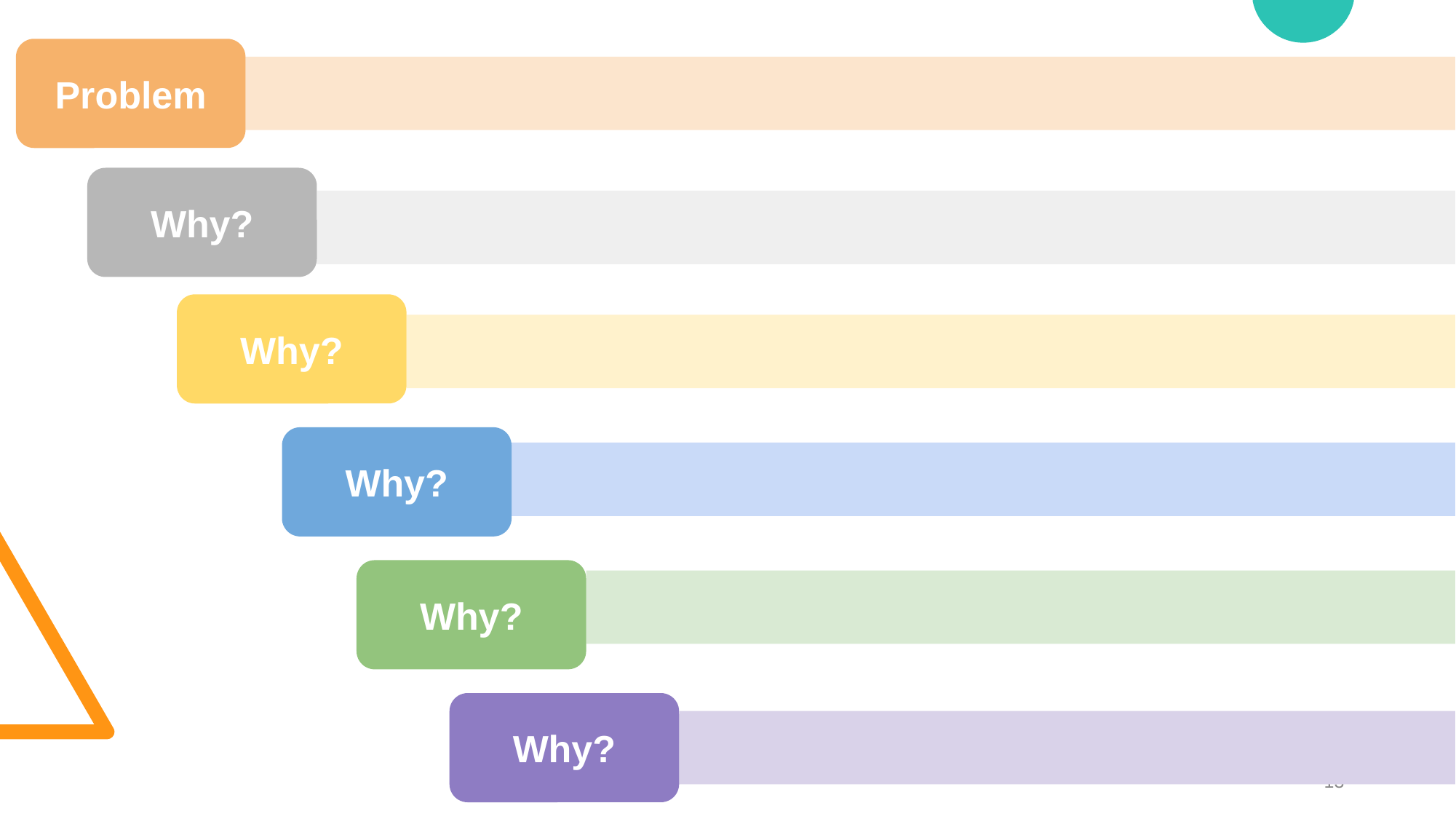

Problem

Why?

Why?

Why?

Why?

Why?

13